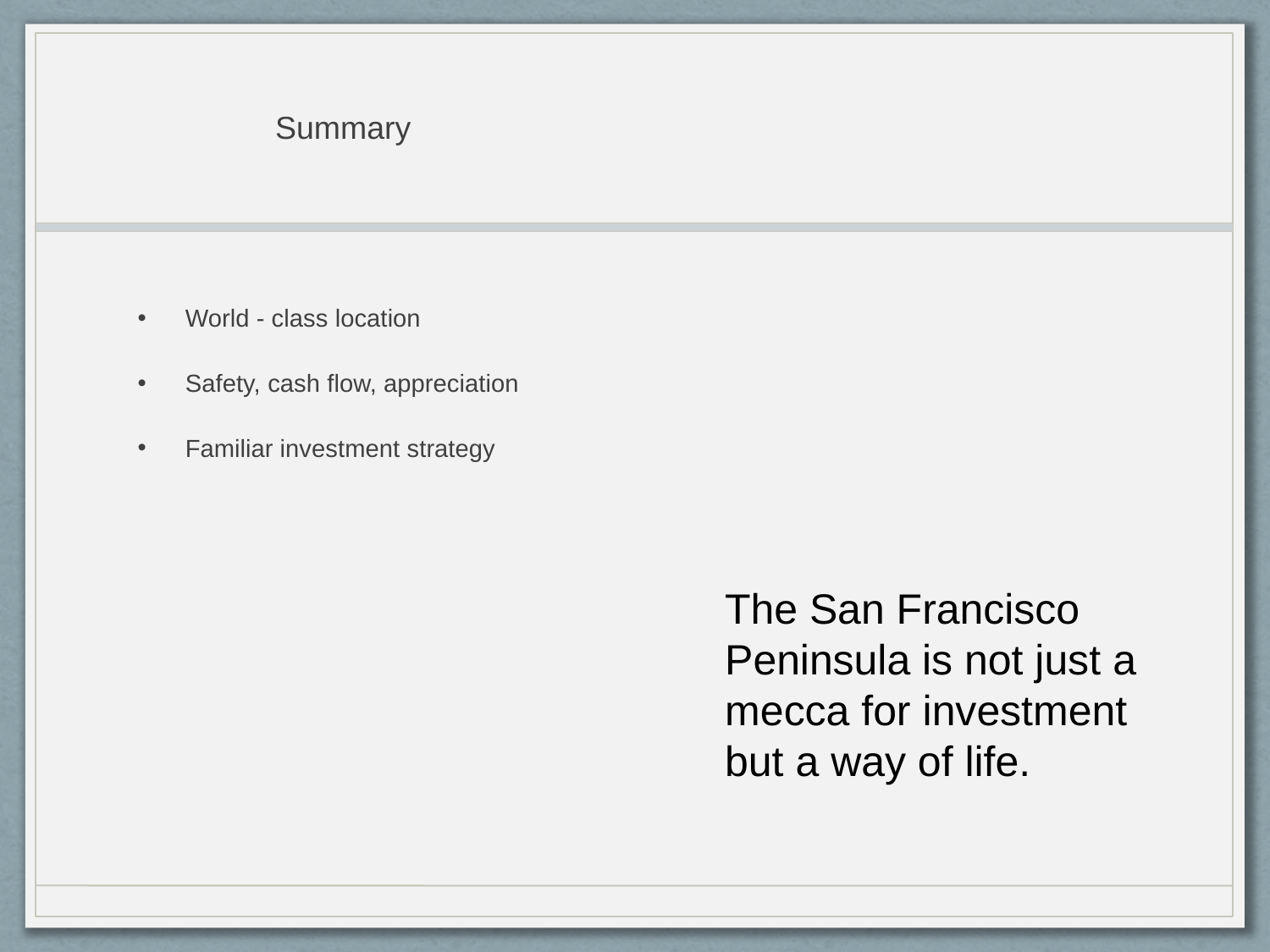

# Summary
World - class location
Safety, cash flow, appreciation
Familiar investment strategy

The San Francisco Peninsula is not just a mecca for investment but a way of life.